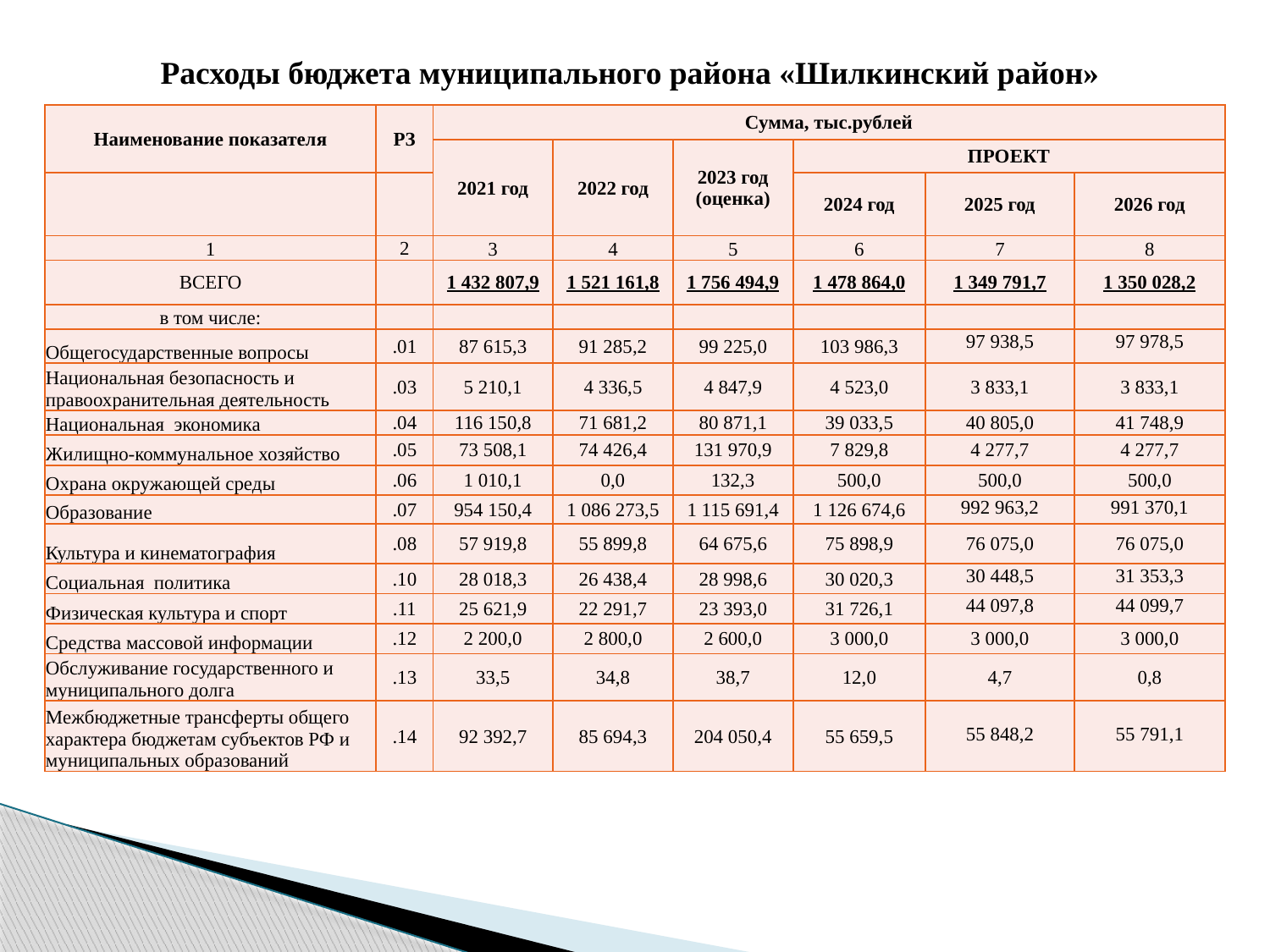

Расходы бюджета муниципального района «Шилкинский район»
| Наименование показателя | РЗ | Сумма, тыс.рублей |  |  |  |  |  |
| --- | --- | --- | --- | --- | --- | --- | --- |
|  |  | 2021 год | 2022 год | 2023 год (оценка) | ПРОЕКТ |  |  |
|  |  |  |  |  | 2024 год | 2025 год | 2026 год |
| 1 | 2 | 3 | 4 | 5 | 6 | 7 | 8 |
| ВСЕГО |  | 1 432 807,9 | 1 521 161,8 | 1 756 494,9 | 1 478 864,0 | 1 349 791,7 | 1 350 028,2 |
| в том числе: |  |  |  |  |  |  |  |
| Общегосударственные вопросы | .01 | 87 615,3 | 91 285,2 | 99 225,0 | 103 986,3 | 97 938,5 | 97 978,5 |
| Национальная безопасность и правоохранительная деятельность | .03 | 5 210,1 | 4 336,5 | 4 847,9 | 4 523,0 | 3 833,1 | 3 833,1 |
| Национальная экономика | .04 | 116 150,8 | 71 681,2 | 80 871,1 | 39 033,5 | 40 805,0 | 41 748,9 |
| Жилищно-коммунальное хозяйство | .05 | 73 508,1 | 74 426,4 | 131 970,9 | 7 829,8 | 4 277,7 | 4 277,7 |
| Охрана окружающей среды | .06 | 1 010,1 | 0,0 | 132,3 | 500,0 | 500,0 | 500,0 |
| Образование | .07 | 954 150,4 | 1 086 273,5 | 1 115 691,4 | 1 126 674,6 | 992 963,2 | 991 370,1 |
| Культура и кинематография | .08 | 57 919,8 | 55 899,8 | 64 675,6 | 75 898,9 | 76 075,0 | 76 075,0 |
| Социальная политика | .10 | 28 018,3 | 26 438,4 | 28 998,6 | 30 020,3 | 30 448,5 | 31 353,3 |
| Физическая культура и спорт | .11 | 25 621,9 | 22 291,7 | 23 393,0 | 31 726,1 | 44 097,8 | 44 099,7 |
| Средства массовой информации | .12 | 2 200,0 | 2 800,0 | 2 600,0 | 3 000,0 | 3 000,0 | 3 000,0 |
| Обслуживание государственного и муниципального долга | .13 | 33,5 | 34,8 | 38,7 | 12,0 | 4,7 | 0,8 |
| Межбюджетные трансферты общего характера бюджетам субъектов РФ и муниципальных образований | .14 | 92 392,7 | 85 694,3 | 204 050,4 | 55 659,5 | 55 848,2 | 55 791,1 |